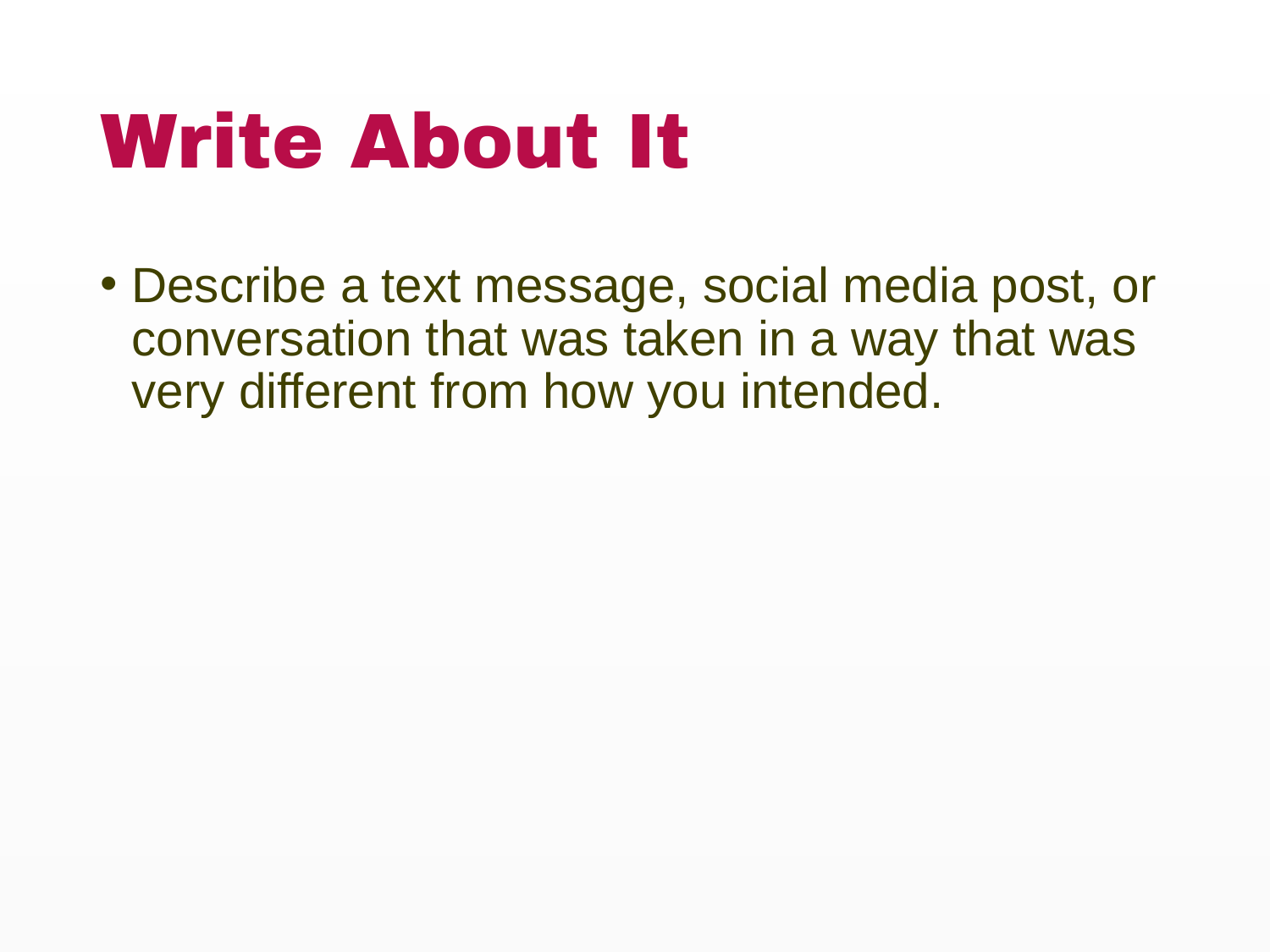

# Write About It
Describe a text message, social media post, or conversation that was taken in a way that was very different from how you intended.